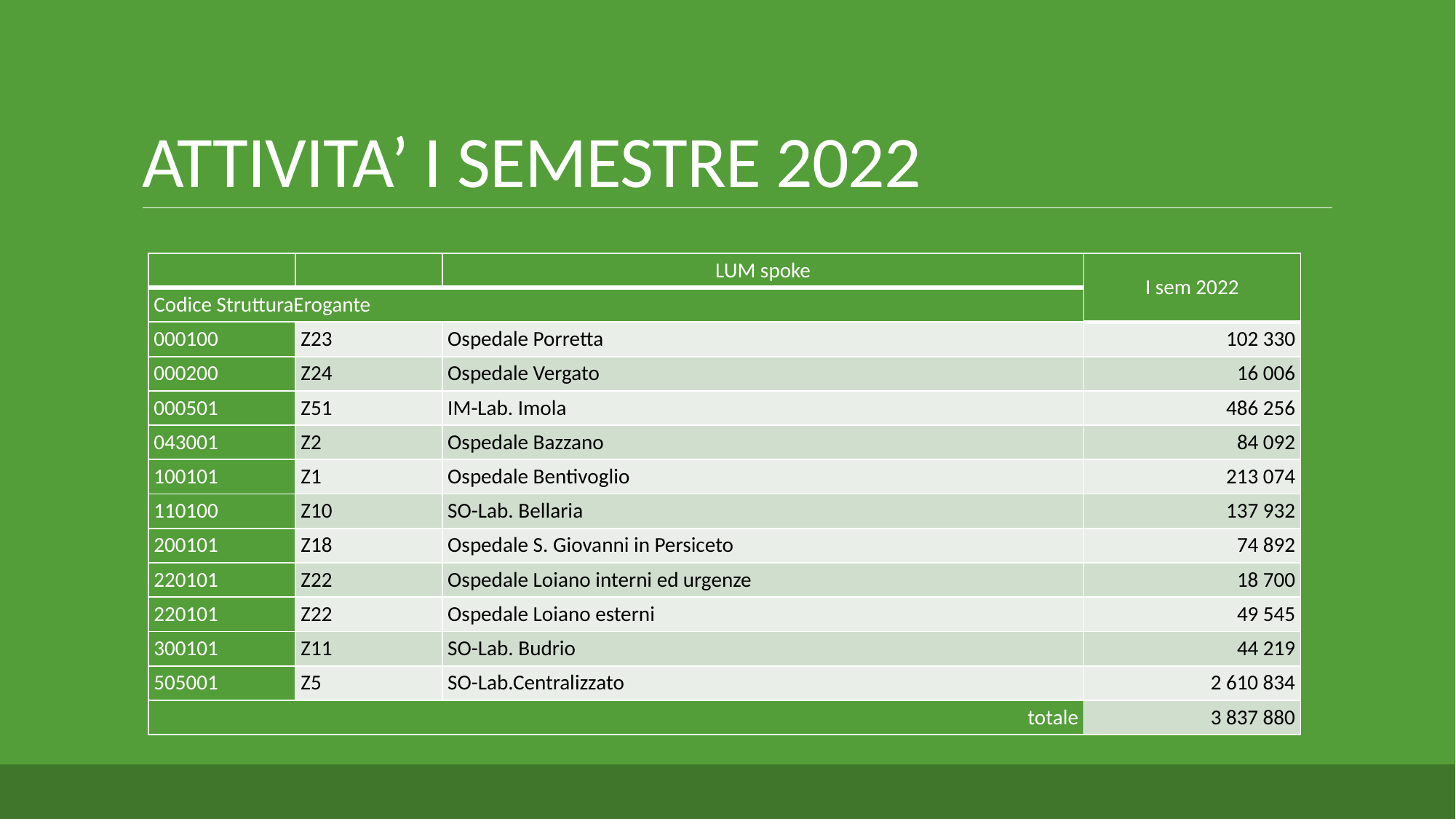

# ATTIVITA’ I SEMESTRE 2022
|  |  | LUM spoke | I sem 2022 |
| --- | --- | --- | --- |
| Codice StrutturaErogante |  |  |  |
| 000100 | Z23 | Ospedale Porretta | 102 330 |
| 000200 | Z24 | Ospedale Vergato | 16 006 |
| 000501 | Z51 | IM-Lab. Imola | 486 256 |
| 043001 | Z2 | Ospedale Bazzano | 84 092 |
| 100101 | Z1 | Ospedale Bentivoglio | 213 074 |
| 110100 | Z10 | SO-Lab. Bellaria | 137 932 |
| 200101 | Z18 | Ospedale S. Giovanni in Persiceto | 74 892 |
| 220101 | Z22 | Ospedale Loiano interni ed urgenze | 18 700 |
| 220101 | Z22 | Ospedale Loiano esterni | 49 545 |
| 300101 | Z11 | SO-Lab. Budrio | 44 219 |
| 505001 | Z5 | SO-Lab.Centralizzato | 2 610 834 |
| totale |  |  | 3 837 880 |